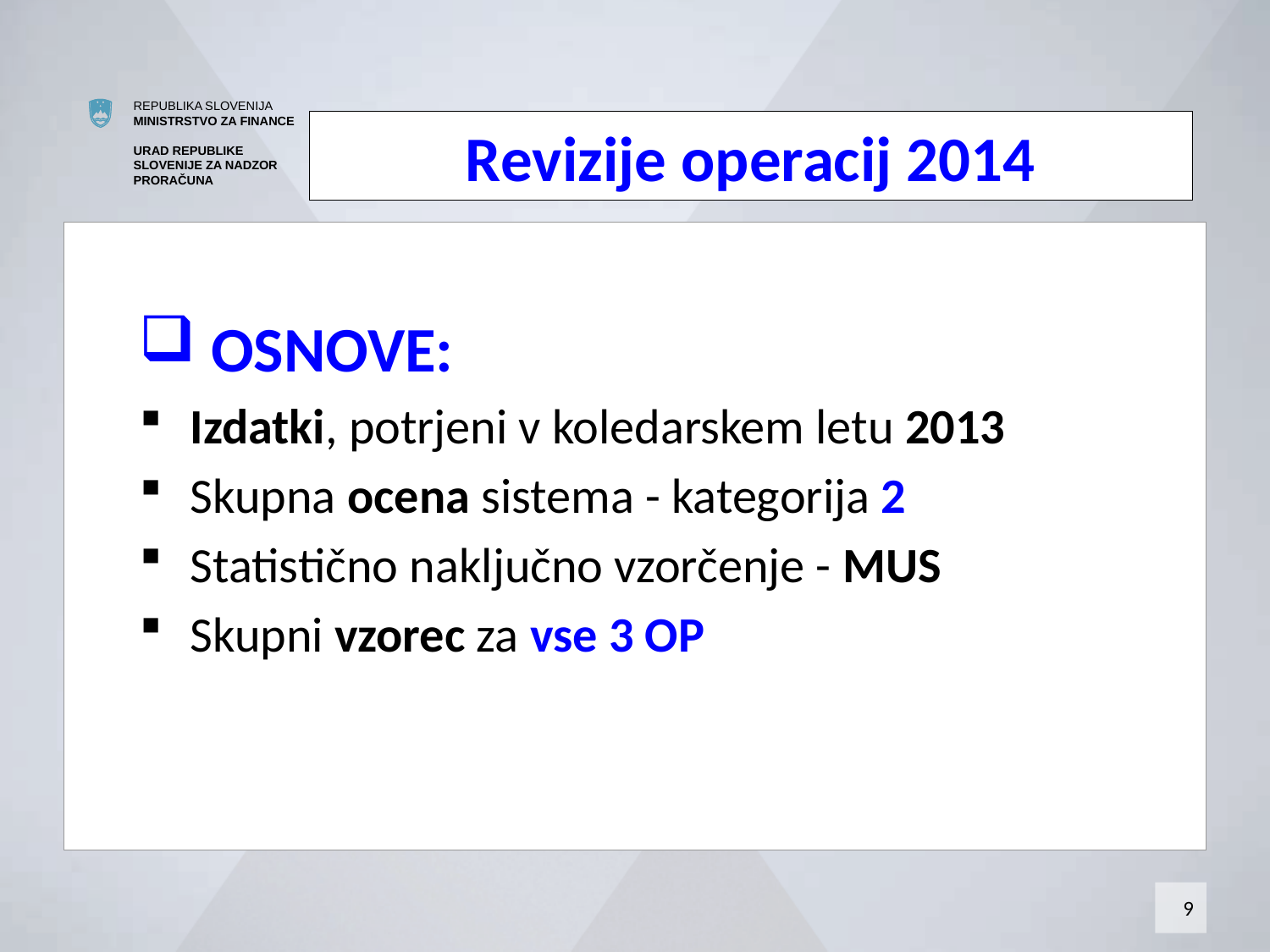

Revizije operacij 2014

 OSNOVE:
 Izdatki, potrjeni v koledarskem letu 2013
 Skupna ocena sistema - kategorija 2
 Statistično naključno vzorčenje - MUS
 Skupni vzorec za vse 3 OP

9